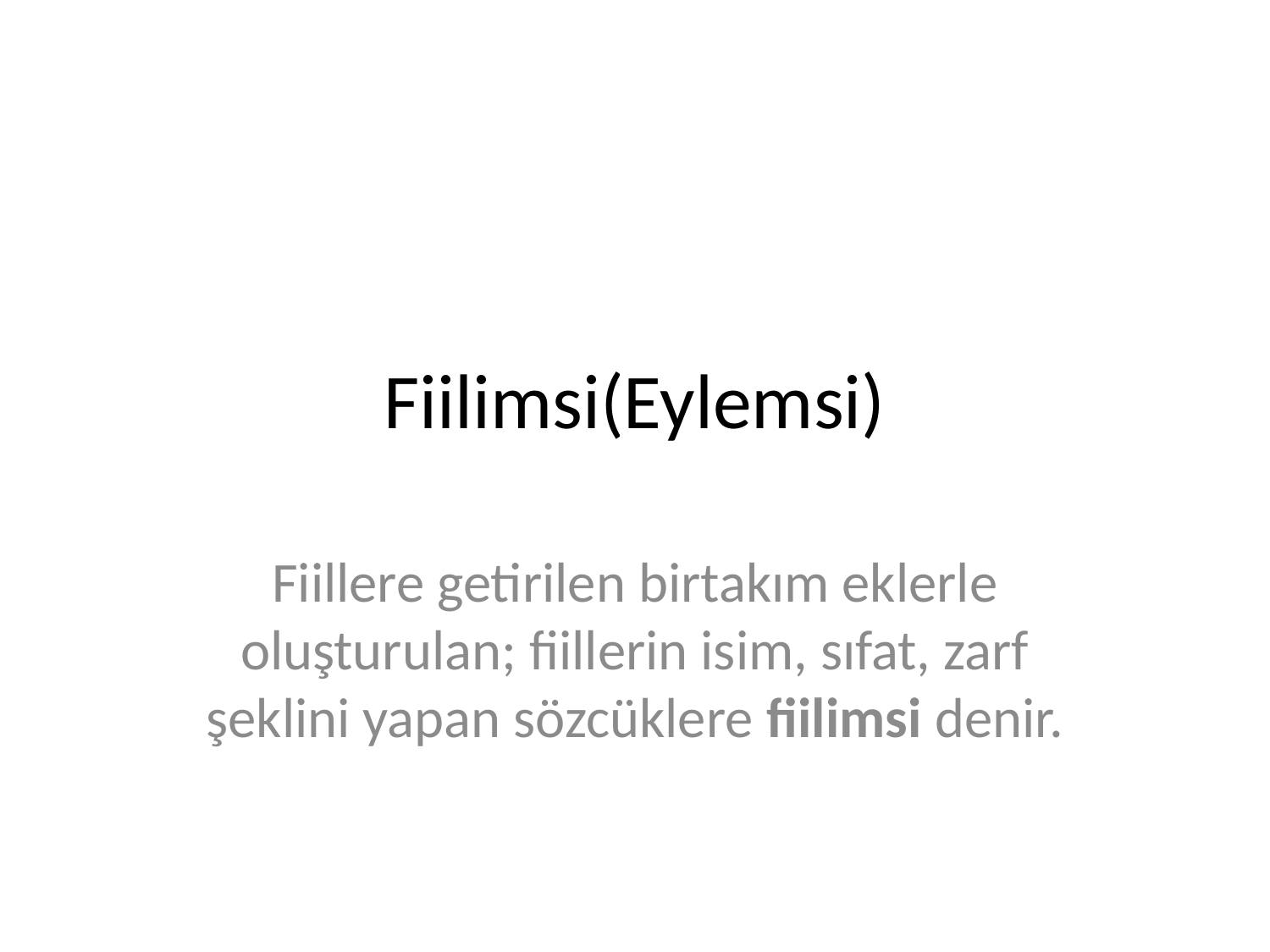

# Fiilimsi(Eylemsi)
Fiillere getirilen birtakım eklerle oluşturulan; fiillerin isim, sıfat, zarf şeklini yapan sözcüklere fiilimsi denir.